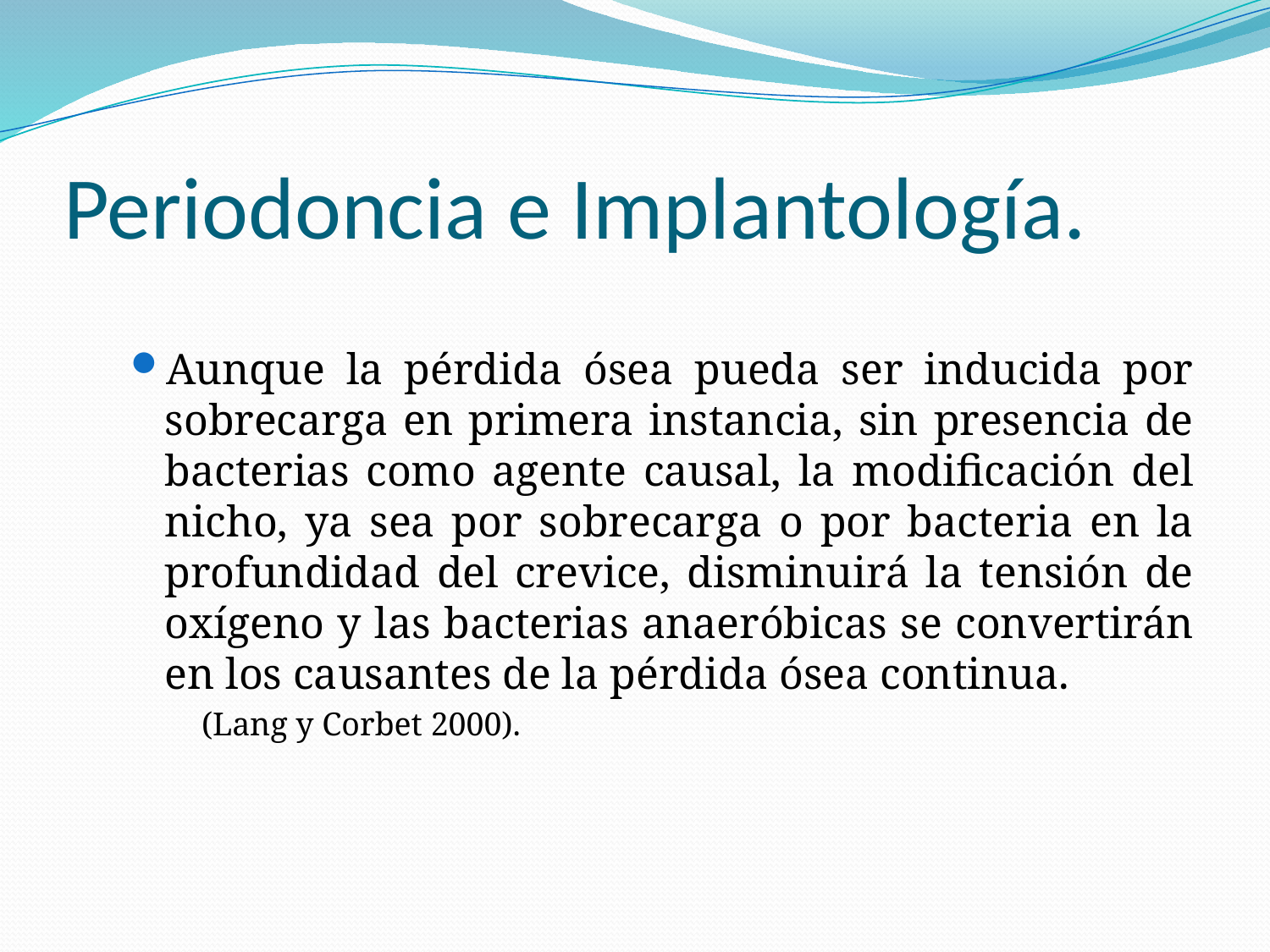

# Periodoncia e Implantología.

Aunque la pérdida ósea pueda ser inducida por sobrecarga en primera instancia, sin presencia de bacterias como agente causal, la modificación del nicho, ya sea por sobrecarga o por bacteria en la profundidad del crevice, disminuirá la tensión de oxígeno y las bacterias anaeróbicas se convertirán en los causantes de la pérdida ósea continua.
    (Lang y Corbet 2000).